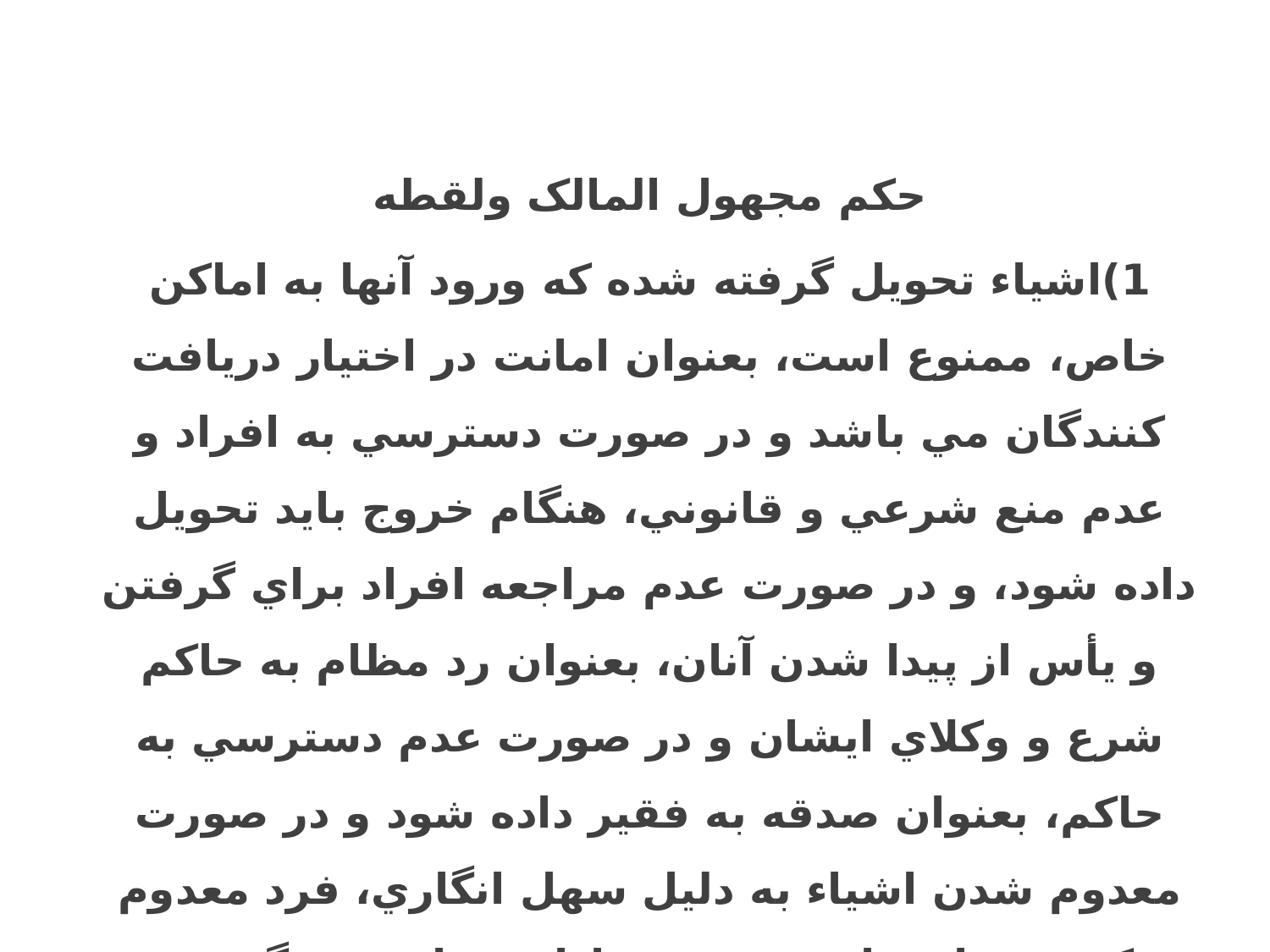

حکم مجهول المالک ولقطه
1)اشياء تحويل گرفته شده كه ورود آنها به اماكن خاص، ممنوع است، بعنوان امانت در اختيار دريافت كنندگان مي باشد و در صورت دسترسي به افراد و عدم منع شرعي و قانوني، هنگام خروج بايد تحويل داده شود، و در صورت عدم مراجعه افراد براي گرفتن و يأس از پيدا شدن آنان، بعنوان رد مظام به حاكم شرع و وكلاي ايشان و در صورت عدم دسترسي به حاكم، بعنوان صدقه به فقير داده شود و در صورت معدوم شدن اشياء به دليل سهل انگاري، فرد معدوم كننده ضامن است و نحوه اداء ضمان، بستگي به ضوابط و مقررات مربوطه دارد.